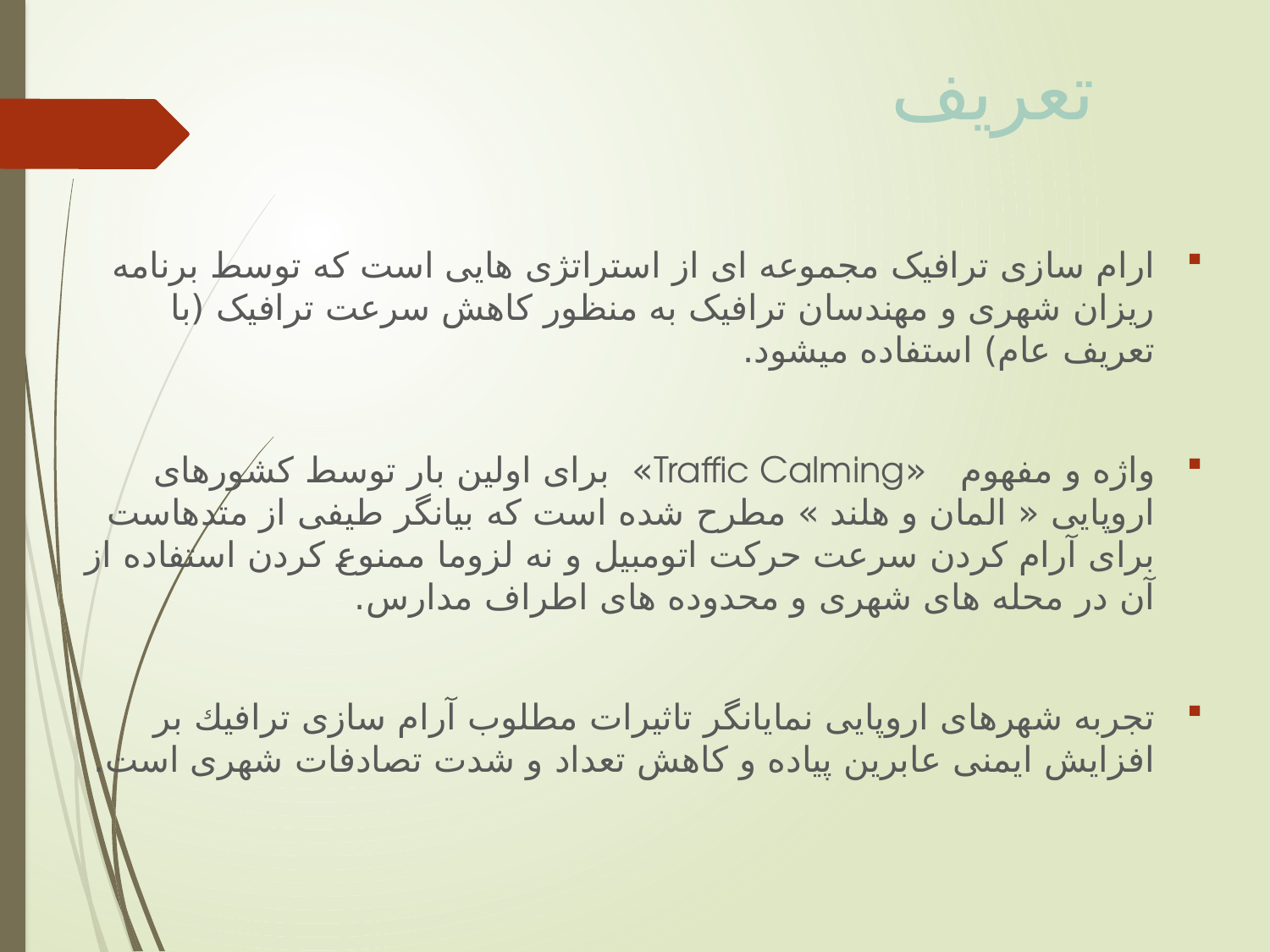

# تعریف
ارام سازی ترافیک مجموعه ای از استراتژی هایی است که توسط برنامه ریزان شهری و مهندسان ترافیک به منظور کاهش سرعت ترافیک (با تعریف عام) استفاده میشود.

واژه و مفهوم   «Traffic Calming»  برای اولین بار توسط کشورهای اروپایی « المان و هلند » مطرح شده است که بیانگر طیفی از متدهاست برای آرام کردن سرعت حرکت اتومبیل و نه لزوما ممنوع کردن استفاده از آن در محله های شهری و محدوده های اطراف مدارس.

تجربه شهرهای اروپایی نمایانگر تاثیرات مطلوب آرام سازی ترافیك بر افزایش ایمنی عابرین پیاده و کاهش تعداد و شدت تصادفات شهری است.